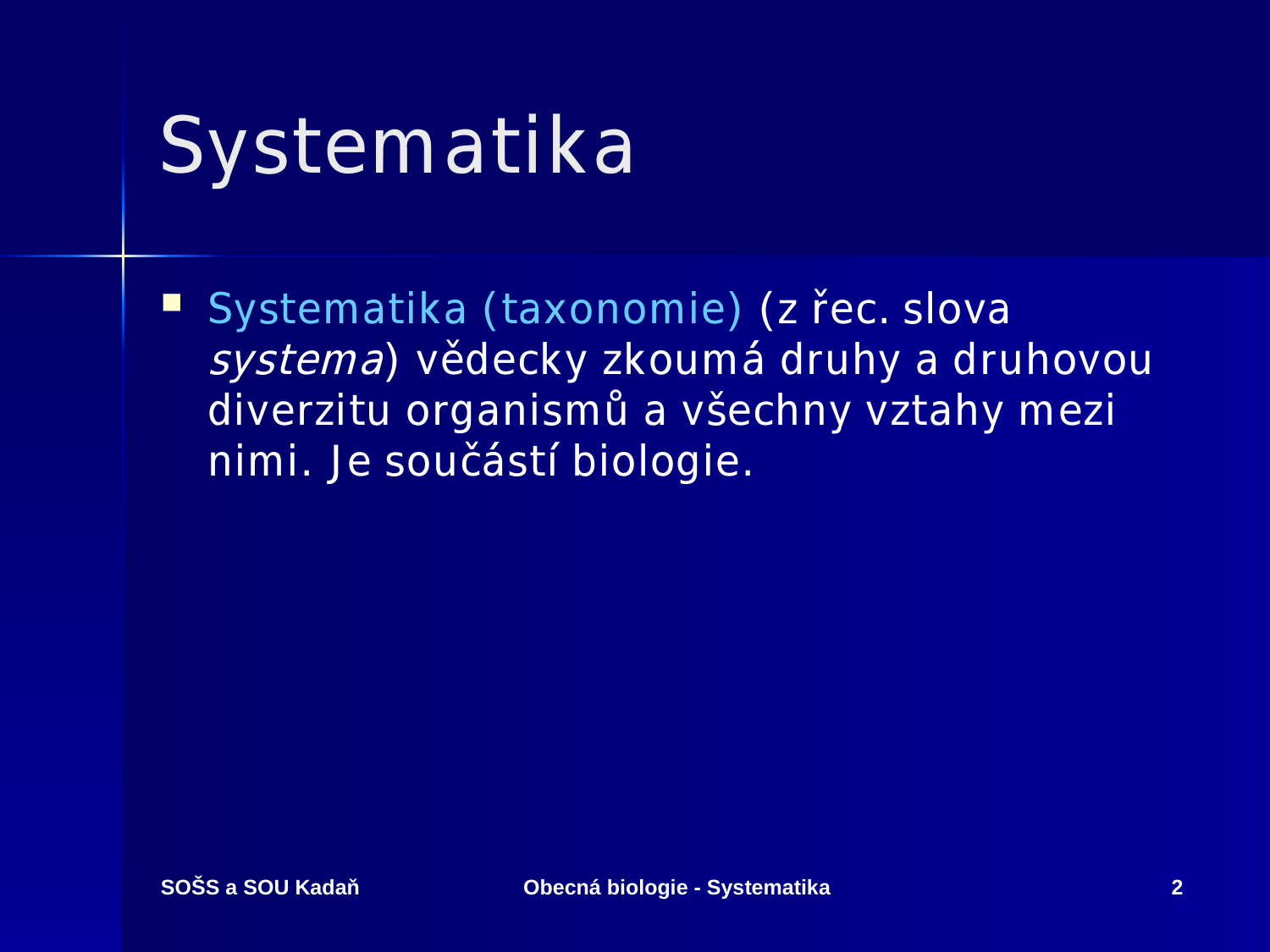

# Systematika
Systematika (taxonomie) (z řec. slova systema) vědecky zkoumá druhy a druhovou diverzitu organismů a všechny vztahy mezi nimi. Je součástí biologie.
SOŠS a SOU Kadaň
Obecná biologie - Systematika
2